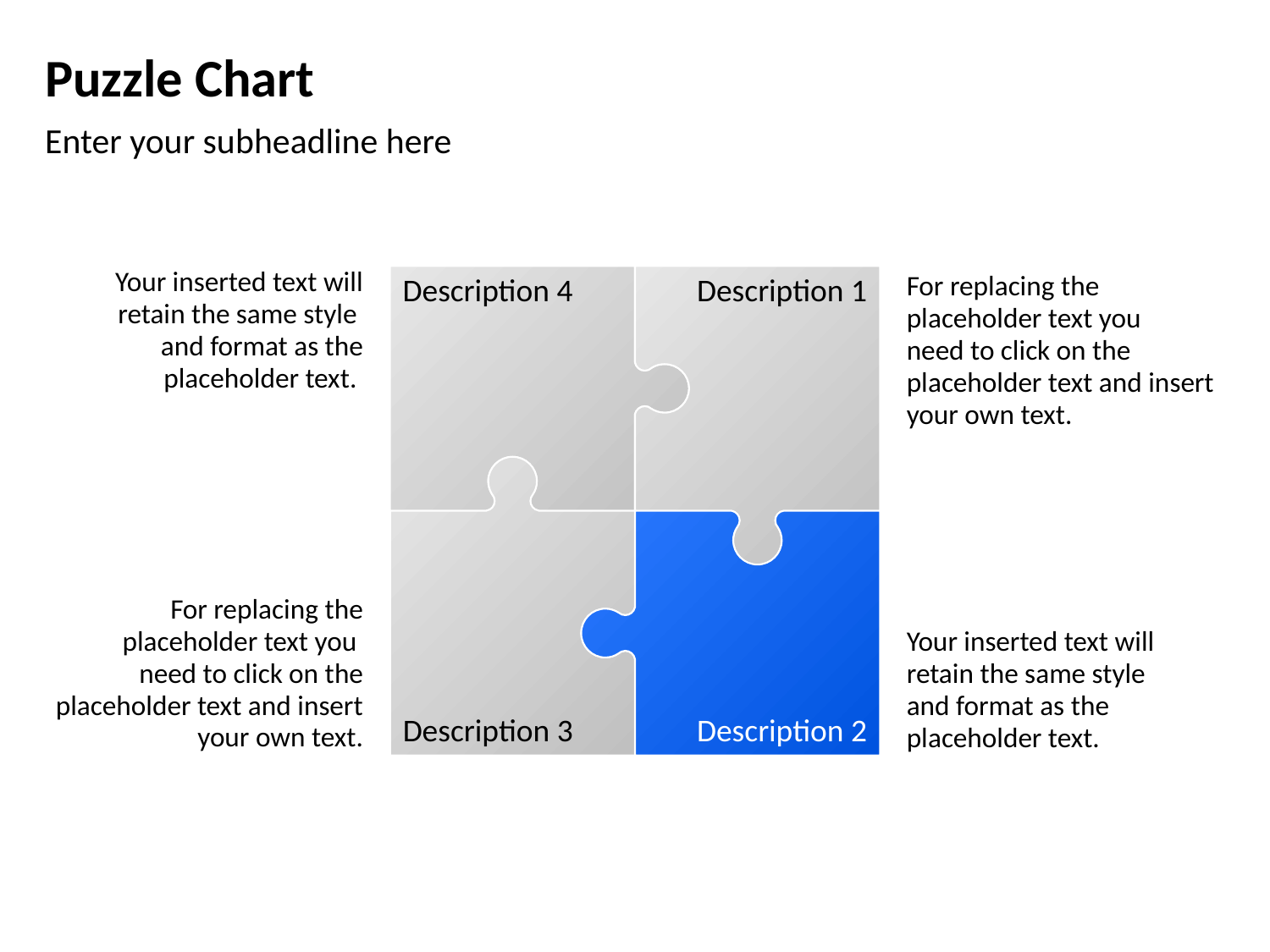

# Puzzle Chart
Enter your subheadline here
Your inserted text will retain the same style
and format as the placeholder text.
Description 4
Description 1
Description 3
Description 2
For replacing the placeholder text you
need to click on the placeholder text and insert your own text.
For replacing the placeholder text you
need to click on the placeholder text and insert your own text.
Your inserted text will retain the same style
and format as the placeholder text.